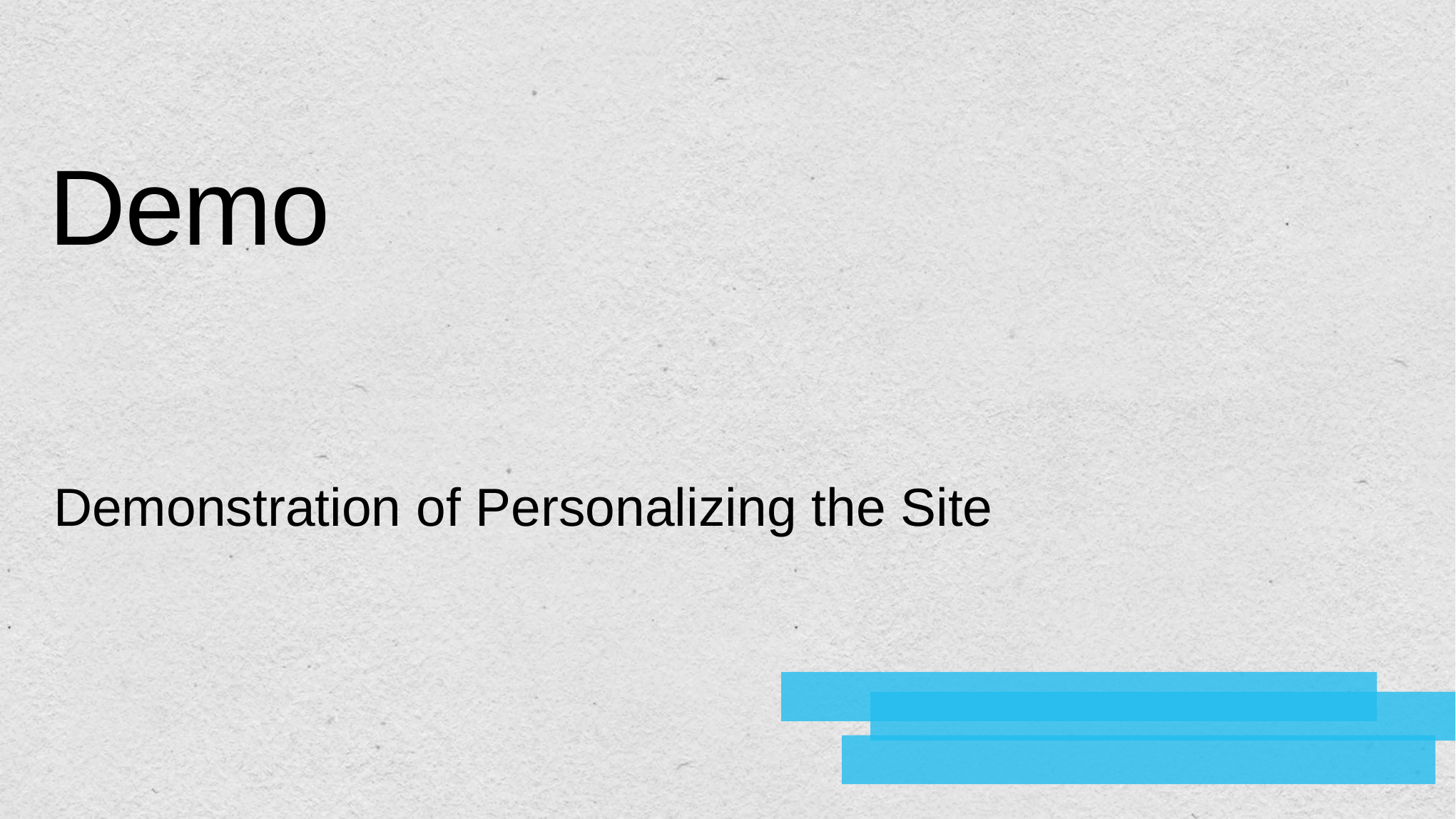

# Demo
Demonstration of Personalizing the Site